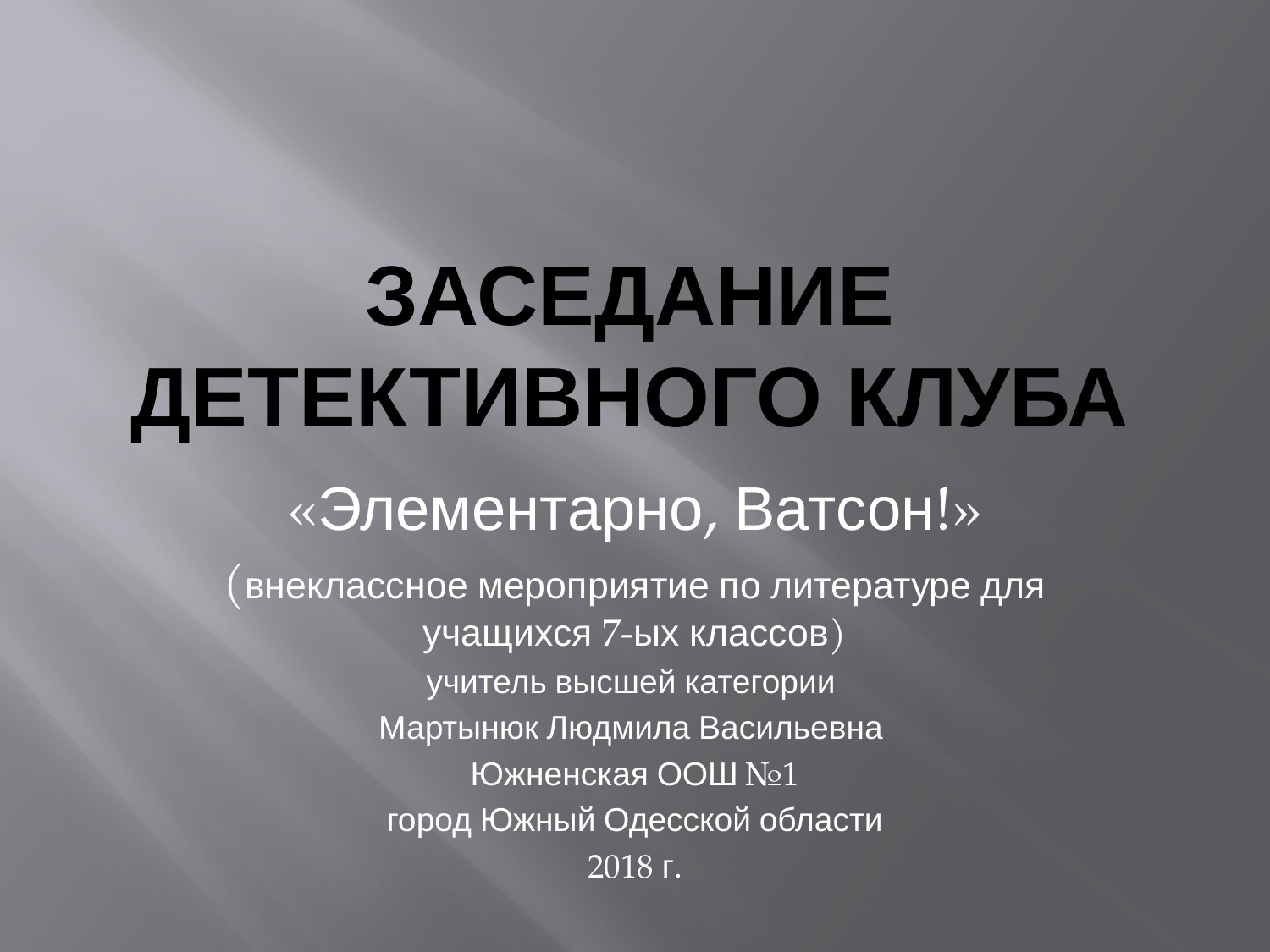

# Заседание детективного клуба
«Элементарно, Ватсон!»
(внеклассное мероприятие по литературе для учащихся 7-ых классов)
учитель высшей категории
Мартынюк Людмила Васильевна
Южненская ООШ №1
город Южный Одесской области
2018 г.